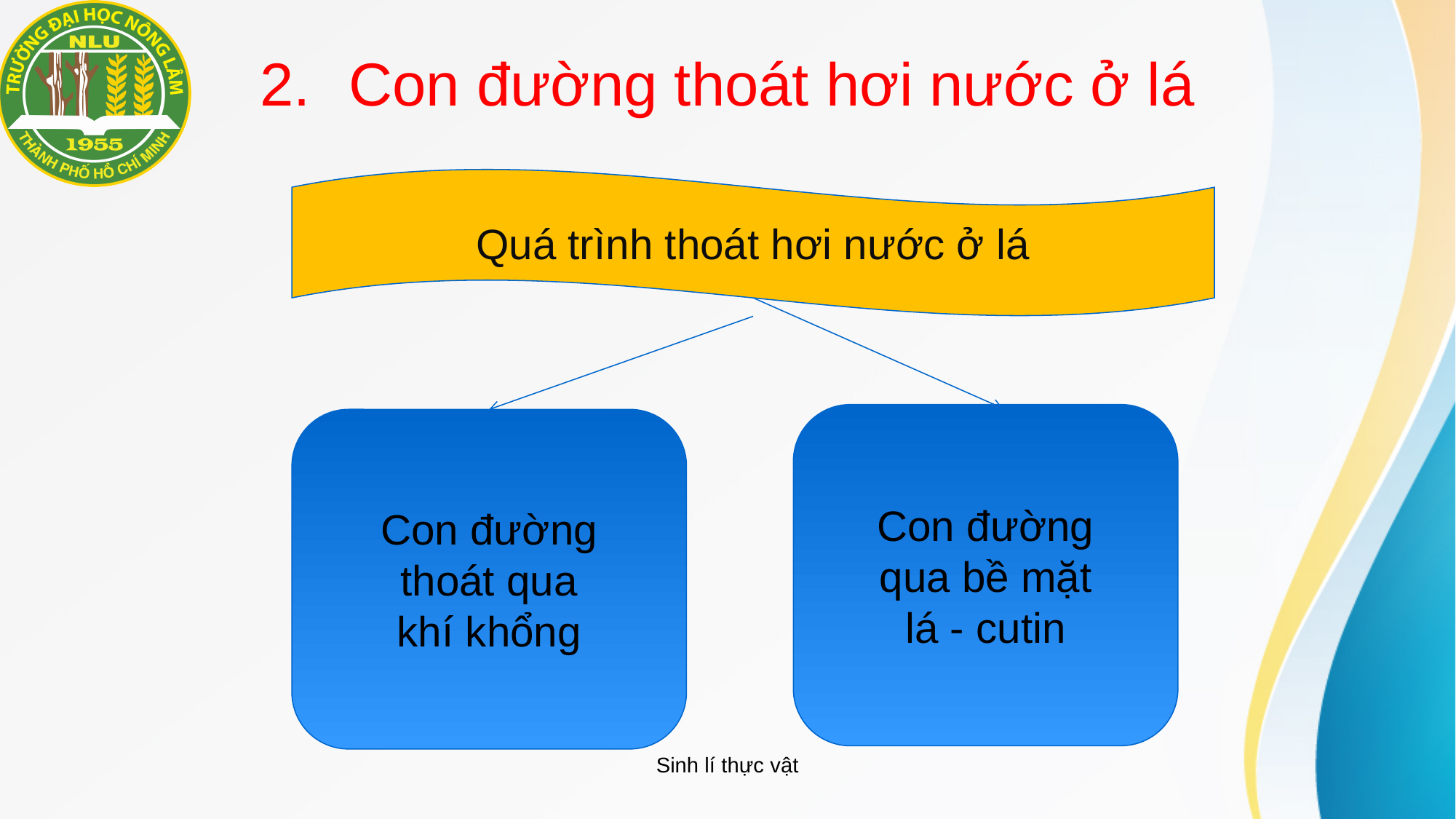

# Con đường thoát hơi nước ở lá

Quá trình thoát hơi nước ở lá
Con đường
qua bề mặt
lá - cutin
Con đường
thoát qua
khí khổng

Sinh lí thực vật
22